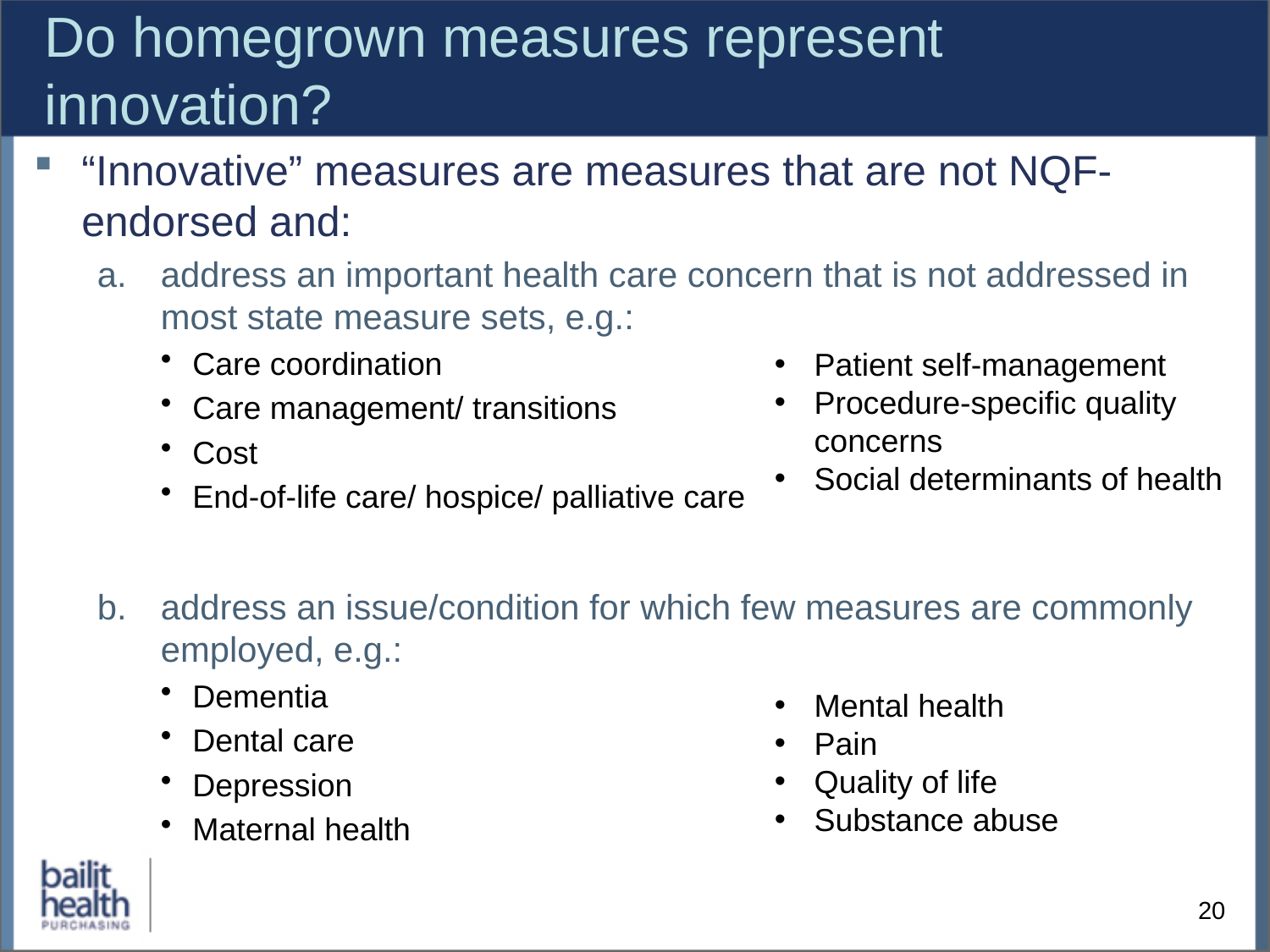

# Do homegrown measures represent innovation?
“Innovative” measures are measures that are not NQF- endorsed and:
address an important health care concern that is not addressed in most state measure sets, e.g.:
Care coordination
Care management/ transitions
Cost
End-of-life care/ hospice/ palliative care

address an issue/condition for which few measures are commonly employed, e.g.:
Dementia
Dental care
Depression
Maternal health

Patient self-management
Procedure-specific quality concerns
Social determinants of health
Mental health
Pain
Quality of life
Substance abuse
20